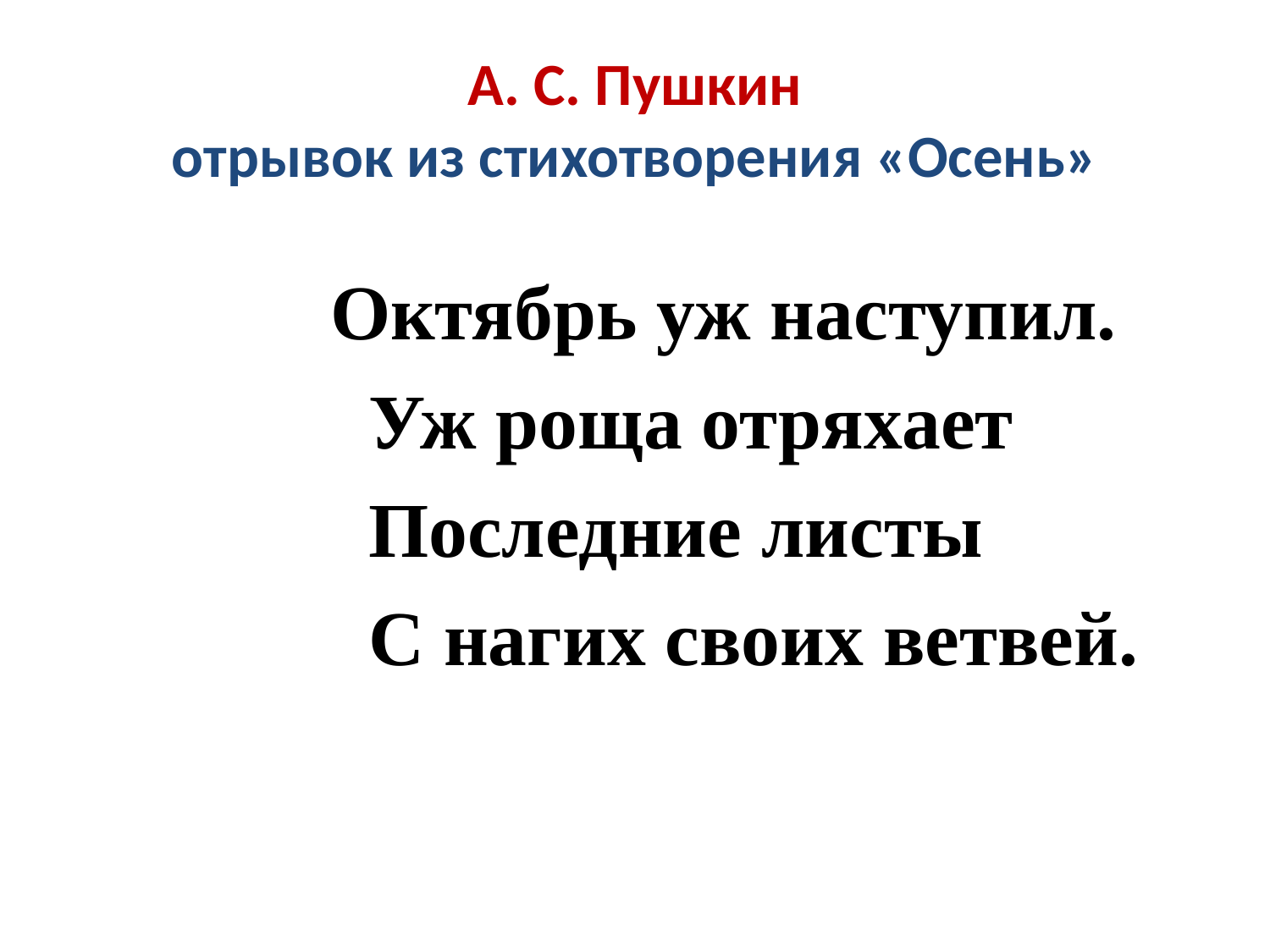

# А. С. Пушкин отрывок из стихотворения «Осень»
                    Октябрь уж наступил.
               Уж роща отряхает
               Последние листы
               С нагих своих ветвей.